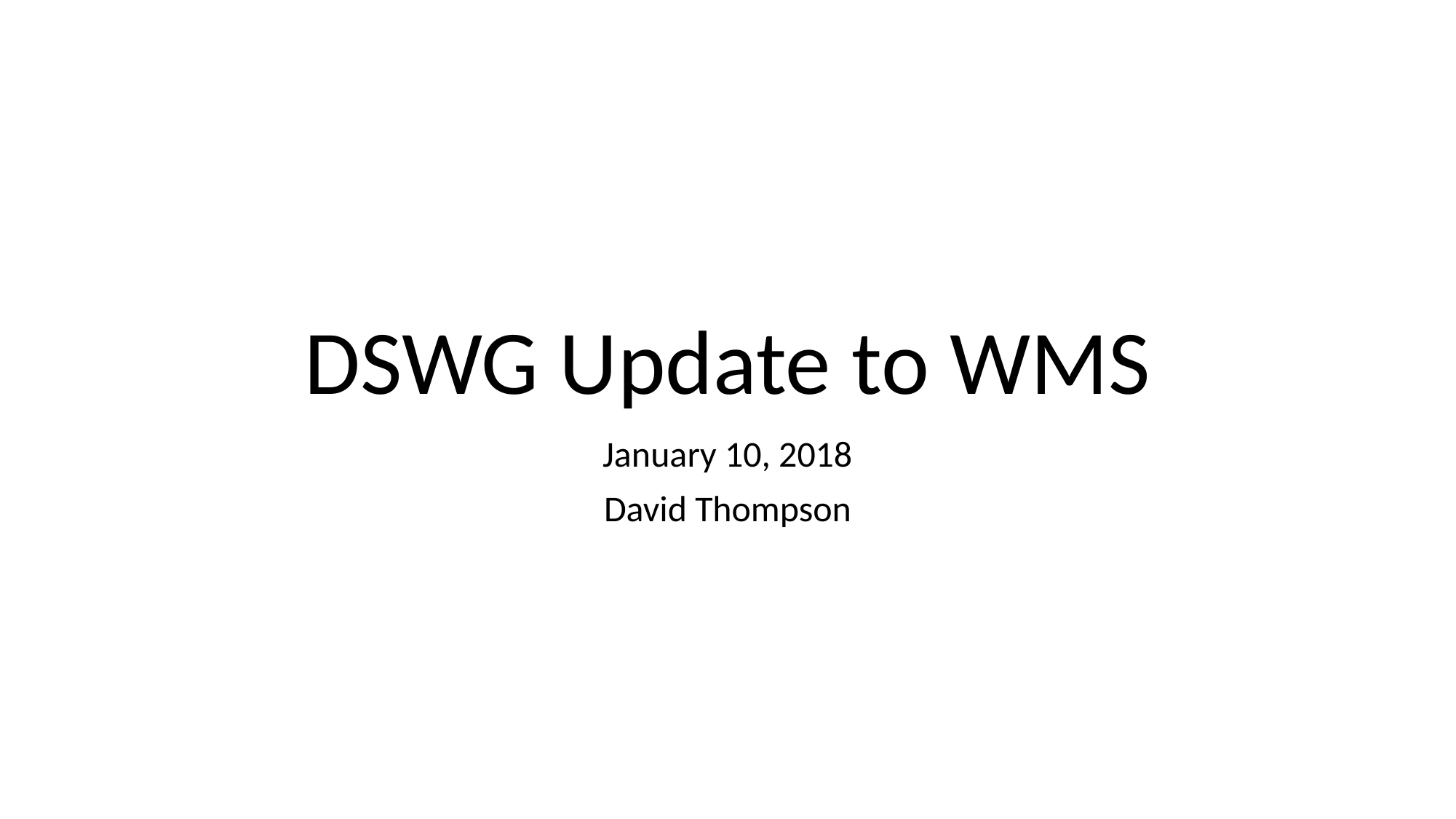

# DSWG Update to WMS
January 10, 2018
David Thompson